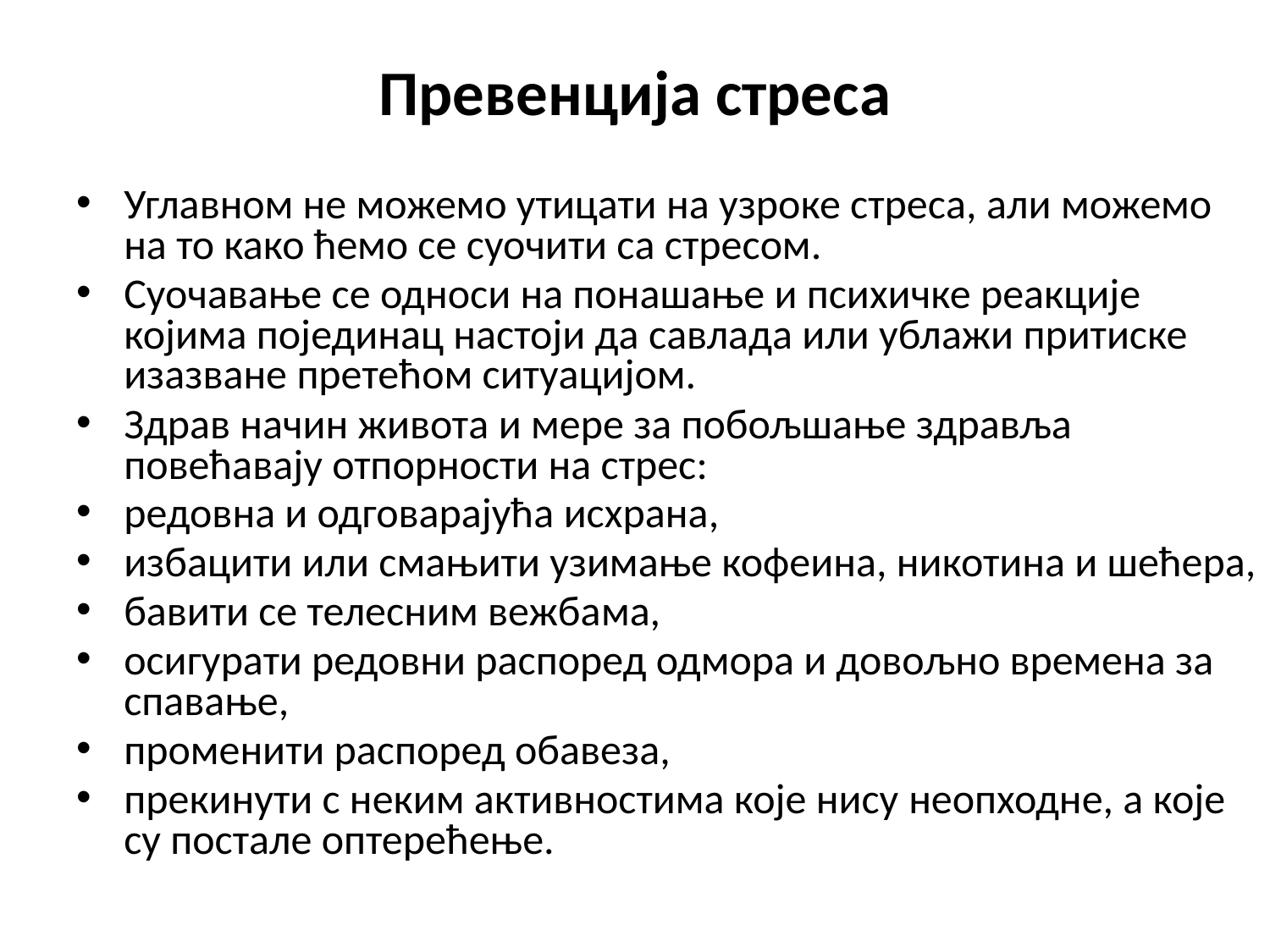

# Превенција стреса
Углавном не можемо утицати на узроке стреса, али можемо на то како ћемо се суочити са стресом.
Суочавање се односи на понашање и психичке реакције којима појединац настоји да савлада или ублажи притиске изазване претећом ситуацијом.
Здрав начин живота и мере за побољшање здравља повећавају отпорности на стрес:
редовна и одговарајућа исхрана,
избацити или смањити узимање кофеина, никотина и шећера,
бавити се телесним вежбама,
осигурати редовни распоред одмора и довољно времена за спавање,
променити распоред обавеза,
прекинути с неким активностима које нису неопходне, а које су постале оптерећење.